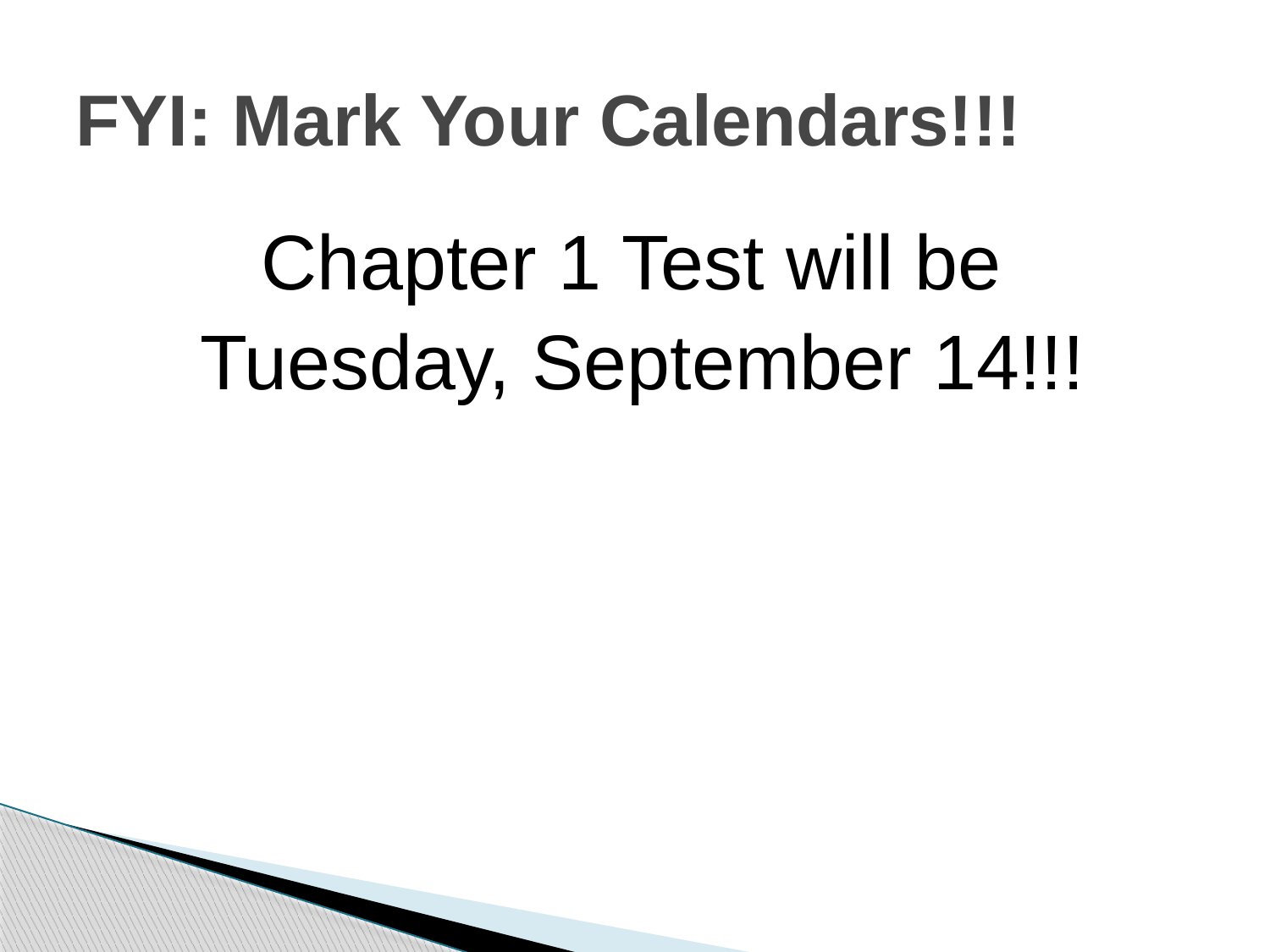

# FYI: Mark Your Calendars!!!
Chapter 1 Test will be
Tuesday, September 14!!!